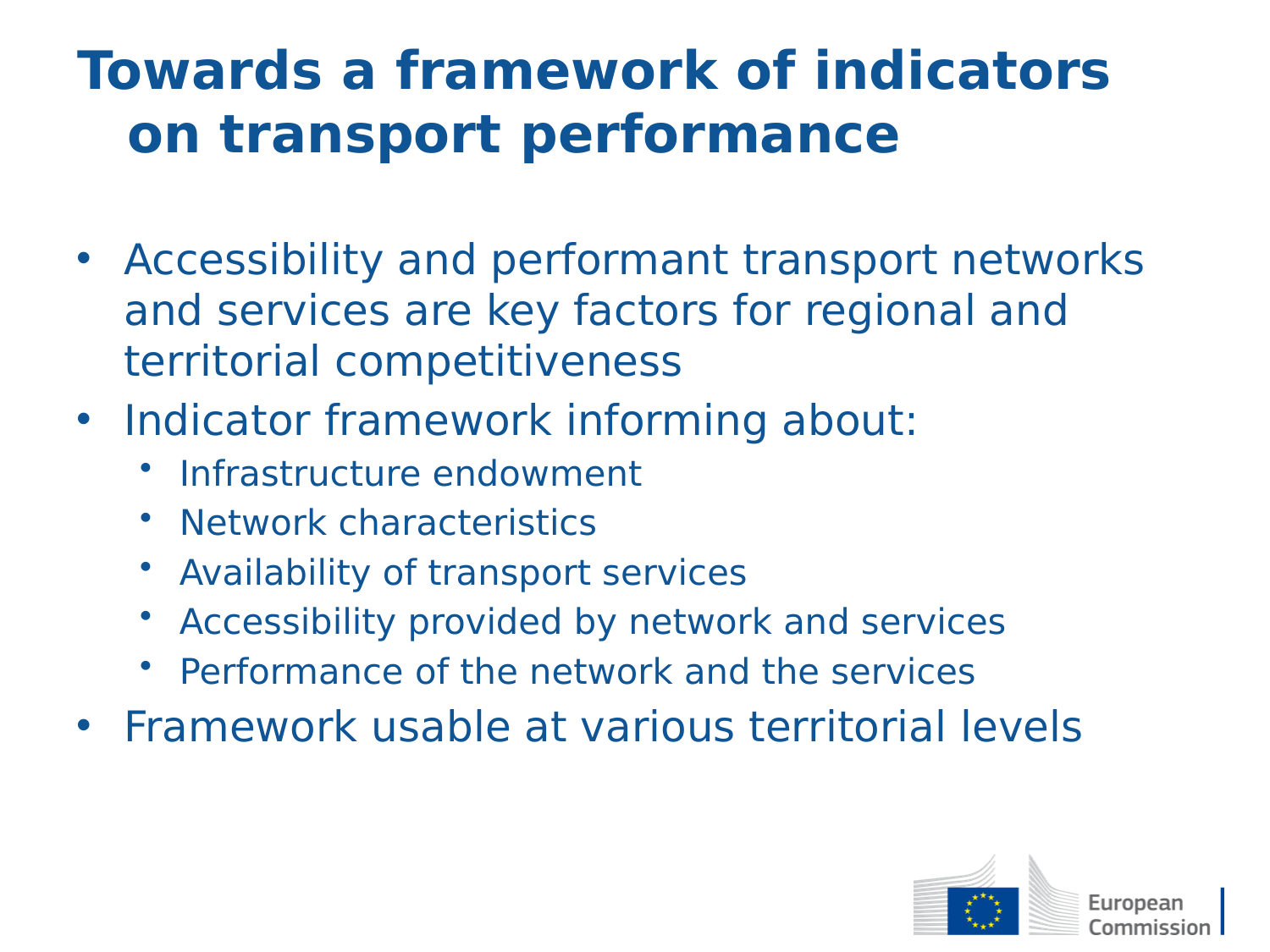

# Towards a framework of indicators on transport performance
Accessibility and performant transport networks and services are key factors for regional and territorial competitiveness
Indicator framework informing about:
Infrastructure endowment
Network characteristics
Availability of transport services
Accessibility provided by network and services
Performance of the network and the services
Framework usable at various territorial levels